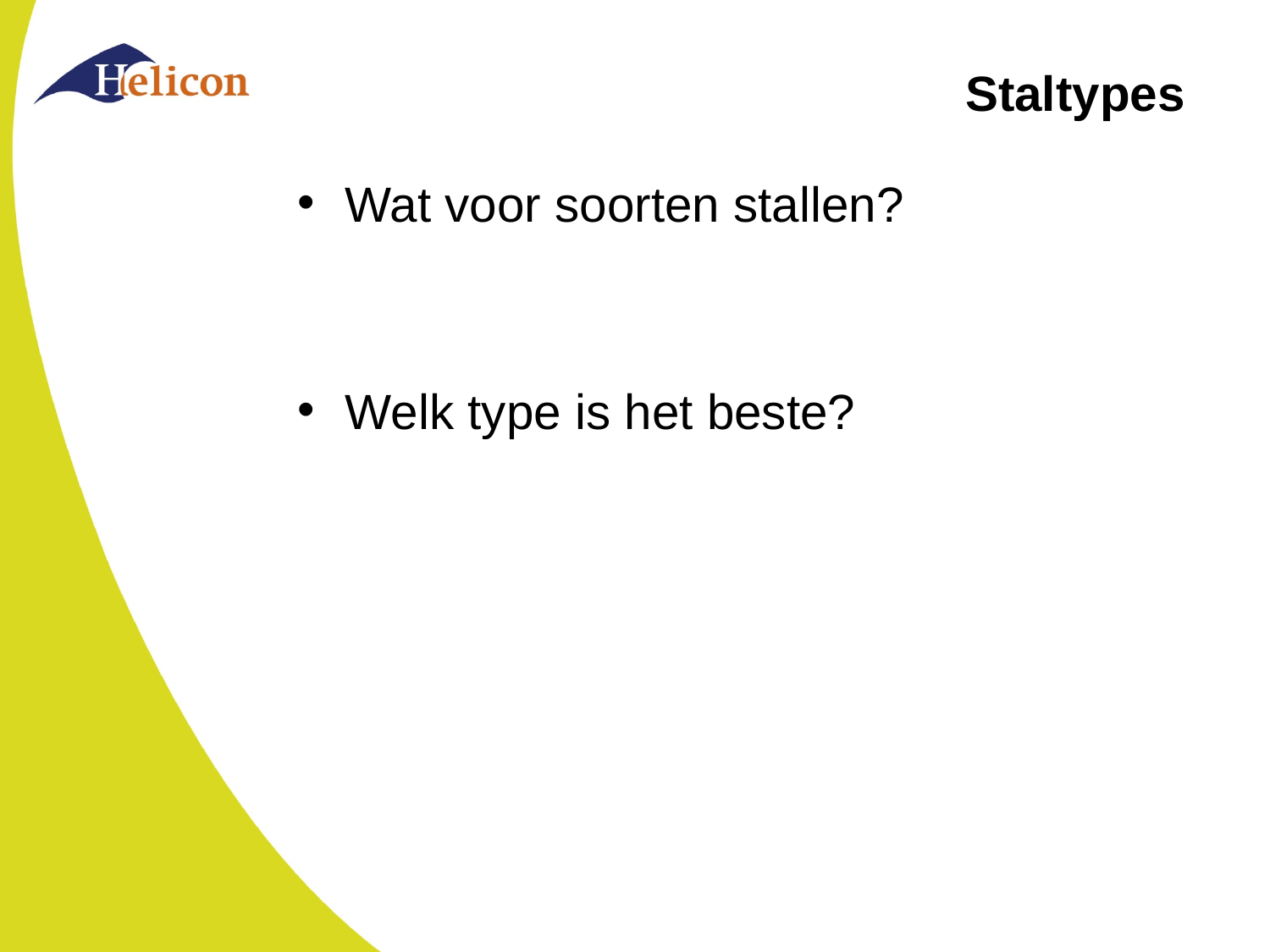

# Staltypes
Wat voor soorten stallen?

Welk type is het beste?